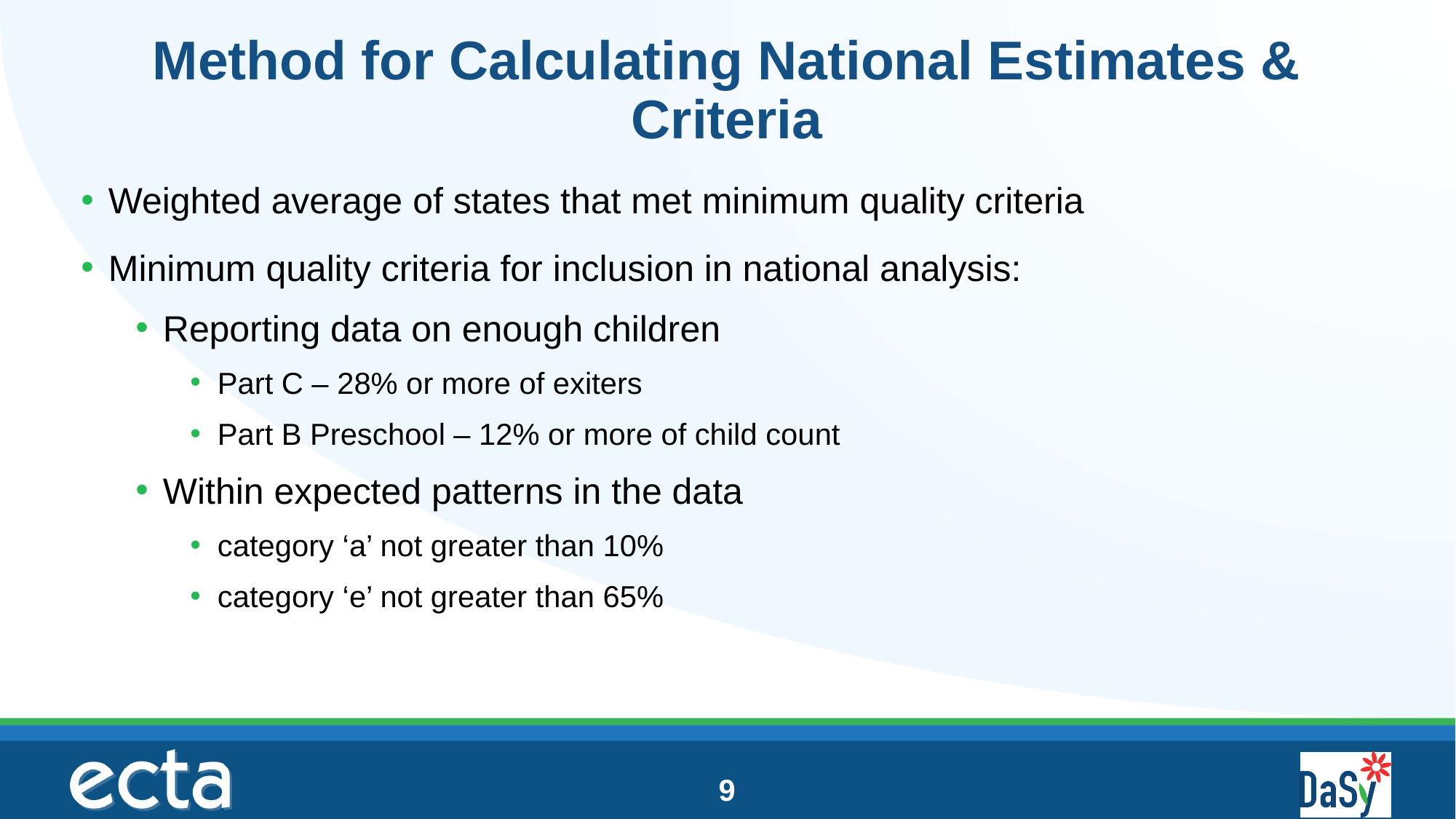

# Method for Calculating National Estimates & Criteria
Weighted average of states that met minimum quality criteria
Minimum quality criteria for inclusion in national analysis:
Reporting data on enough children
Part C – 28% or more of exiters
Part B Preschool – 12% or more of child count
Within expected patterns in the data
category ‘a’ not greater than 10%
category ‘e’ not greater than 65%
9